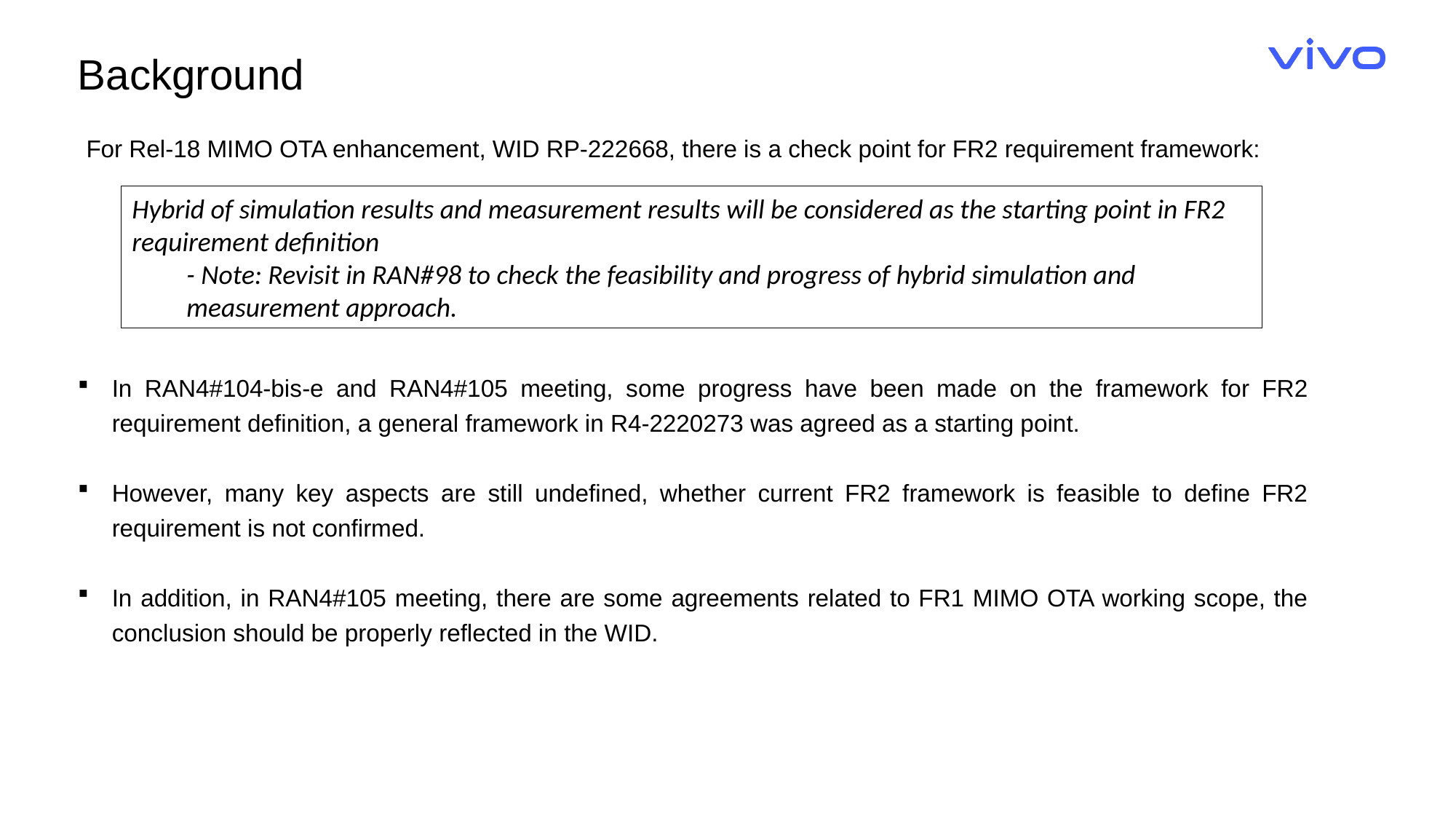

Background
For Rel-18 MIMO OTA enhancement, WID RP‑222668, there is a check point for FR2 requirement framework:
Hybrid of simulation results and measurement results will be considered as the starting point in FR2 requirement definition
- Note: Revisit in RAN#98 to check the feasibility and progress of hybrid simulation and measurement approach.
In RAN4#104-bis-e and RAN4#105 meeting, some progress have been made on the framework for FR2 requirement definition, a general framework in R4-2220273 was agreed as a starting point.

However, many key aspects are still undefined, whether current FR2 framework is feasible to define FR2 requirement is not confirmed.

In addition, in RAN4#105 meeting, there are some agreements related to FR1 MIMO OTA working scope, the conclusion should be properly reflected in the WID.